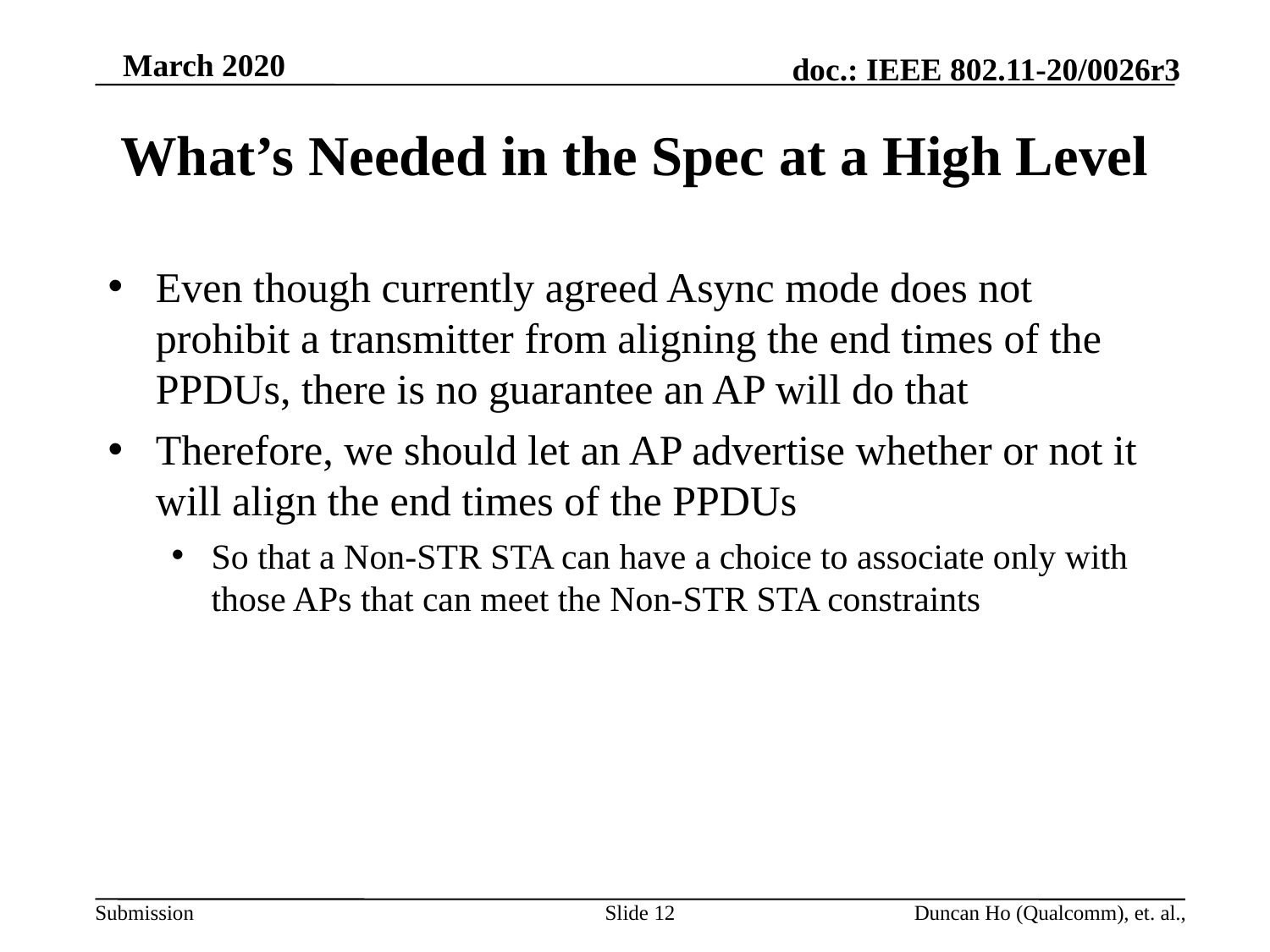

# What’s Needed in the Spec at a High Level
Even though currently agreed Async mode does not prohibit a transmitter from aligning the end times of the PPDUs, there is no guarantee an AP will do that
Therefore, we should let an AP advertise whether or not it will align the end times of the PPDUs
So that a Non-STR STA can have a choice to associate only with those APs that can meet the Non-STR STA constraints
Slide 12
Duncan Ho (Qualcomm), et. al.,